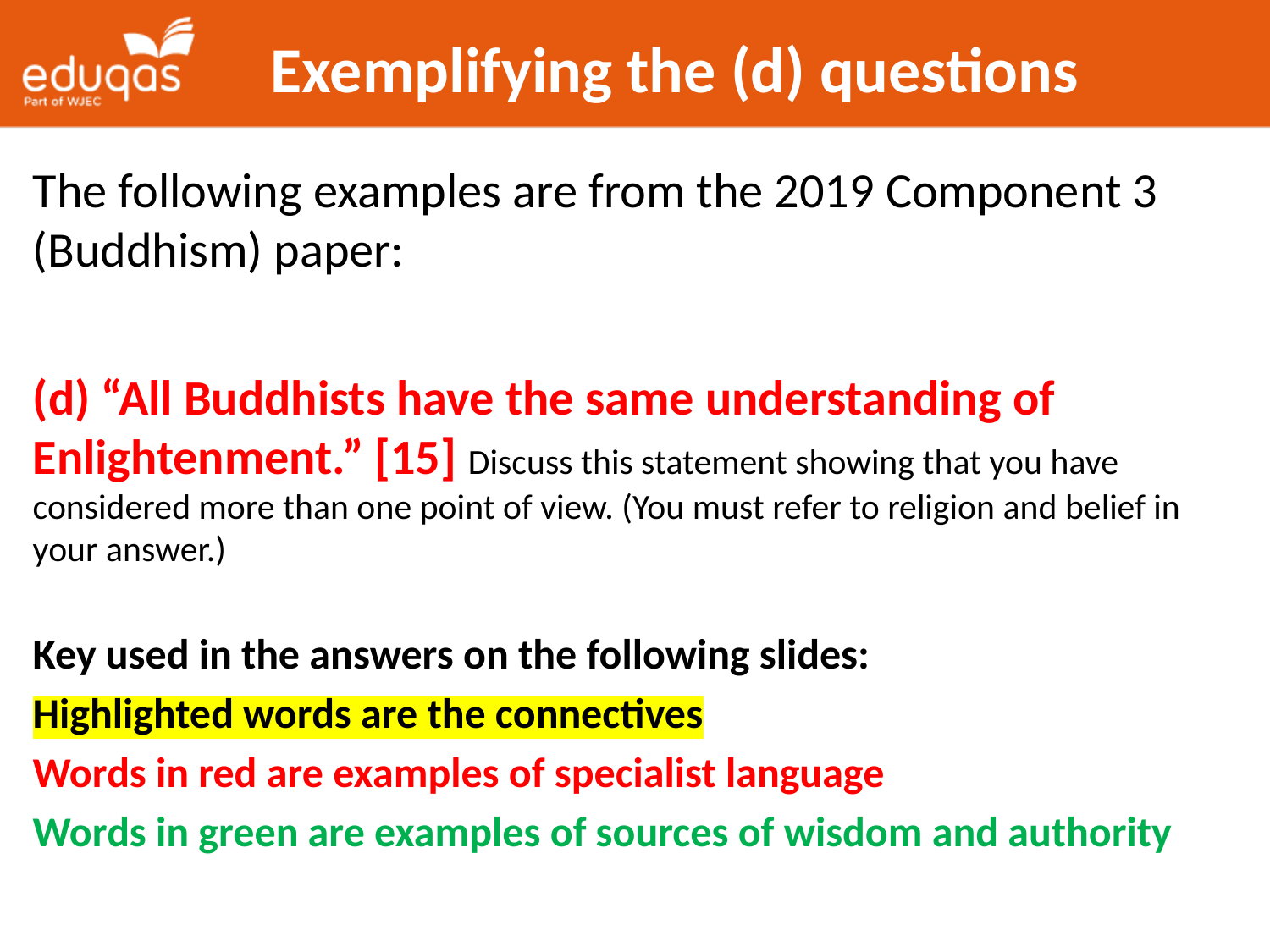

# Exemplifying the (d) questions
The following examples are from the 2019 Component 3 (Buddhism) paper:

(d) “All Buddhists have the same understanding of Enlightenment.” [15] Discuss this statement showing that you have considered more than one point of view. (You must refer to religion and belief in your answer.)

Key used in the answers on the following slides:
Highlighted words are the connectives
Words in red are examples of specialist language
Words in green are examples of sources of wisdom and authority